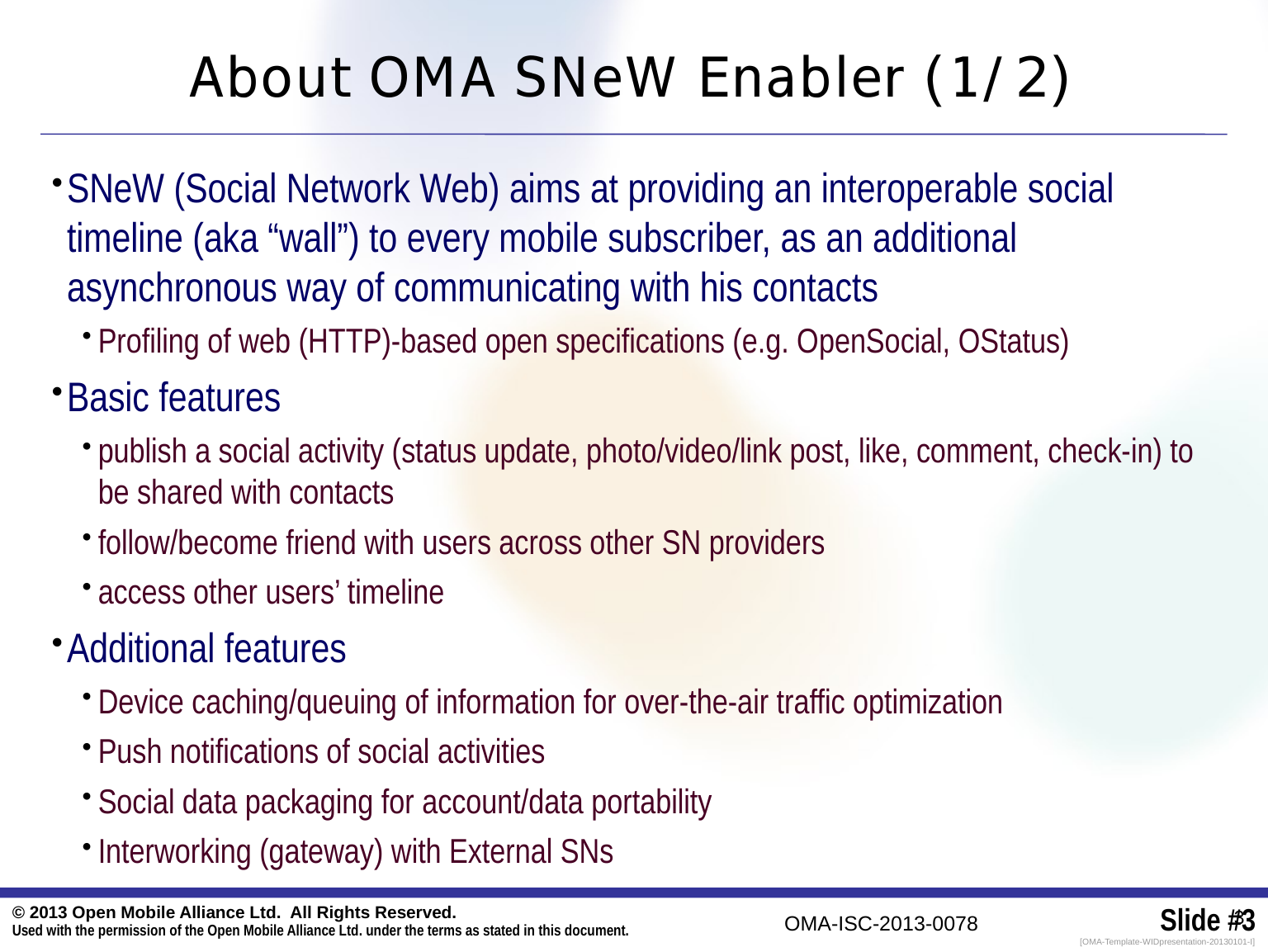

# About OMA SNeW Enabler (1/2)
SNeW (Social Network Web) aims at providing an interoperable social timeline (aka “wall”) to every mobile subscriber, as an additional asynchronous way of communicating with his contacts
Profiling of web (HTTP)-based open specifications (e.g. OpenSocial, OStatus)
Basic features
publish a social activity (status update, photo/video/link post, like, comment, check-in) to be shared with contacts
follow/become friend with users across other SN providers
access other users’ timeline
Additional features
Device caching/queuing of information for over-the-air traffic optimization
Push notifications of social activities
Social data packaging for account/data portability
Interworking (gateway) with External SNs

3